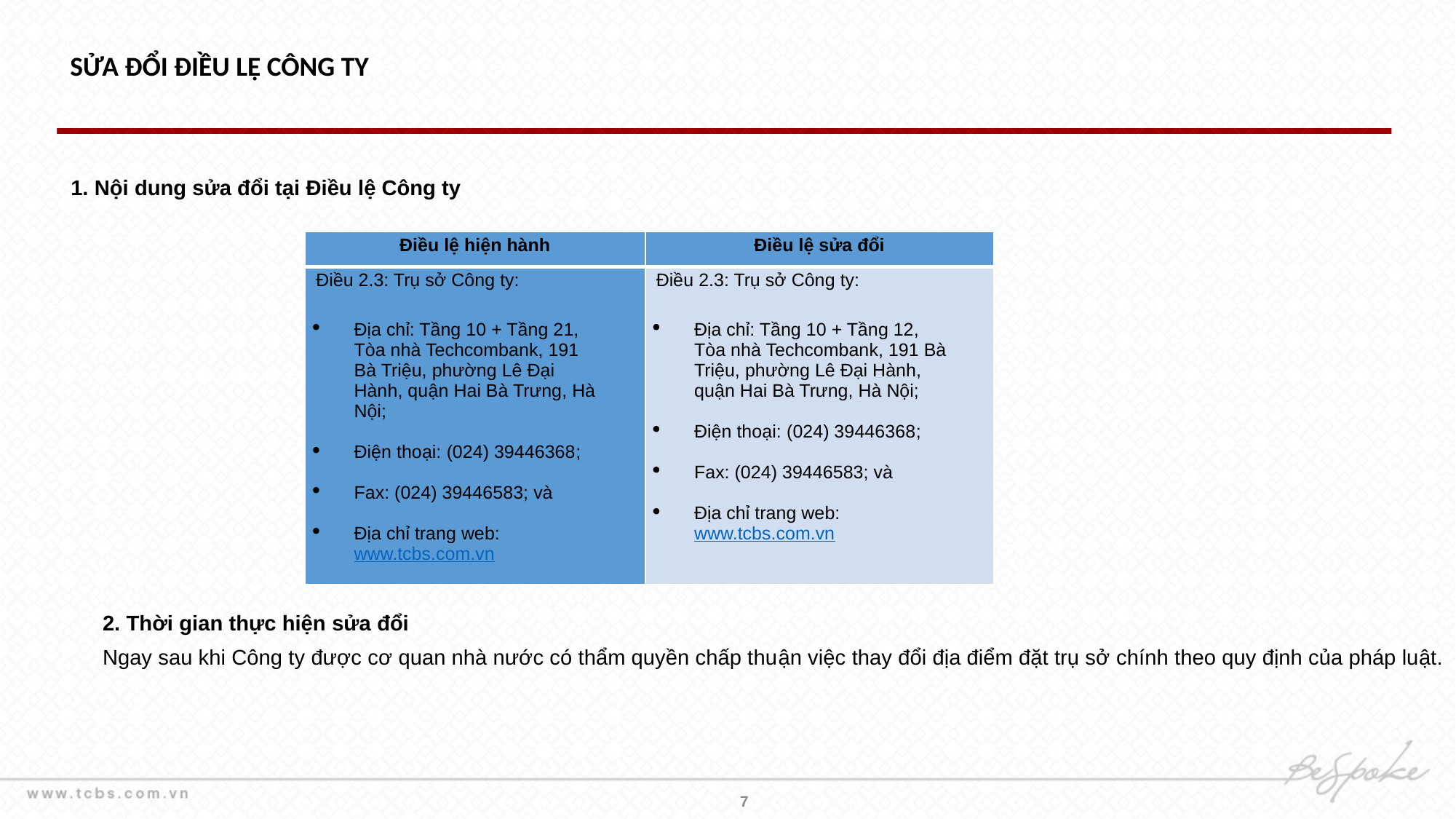

SỬA ĐỔI ĐIỀU LỆ CÔNG TY
1. Nội dung sửa đổi tại Điều lệ Công ty
| Điều lệ hiện hành | Điều lệ sửa đổi |
| --- | --- |
| Điều 2.3: Trụ sở Công ty:   Địa chỉ: Tầng 10 + Tầng 21, Tòa nhà Techcombank, 191 Bà Triệu, phường Lê Đại Hành, quận Hai Bà Trưng, Hà Nội;   Điện thoại: (024) 39446368;   Fax: (024) 39446583; và   Địa chỉ trang web: www.tcbs.com.vn | Điều 2.3: Trụ sở Công ty:   Địa chỉ: Tầng 10 + Tầng 12, Tòa nhà Techcombank, 191 Bà Triệu, phường Lê Đại Hành, quận Hai Bà Trưng, Hà Nội;   Điện thoại: (024) 39446368;   Fax: (024) 39446583; và   Địa chỉ trang web: www.tcbs.com.vn |
2. Thời gian thực hiện sửa đổi
Ngay sau khi Công ty được cơ quan nhà nước có thẩm quyền chấp thuận việc thay đổi địa điểm đặt trụ sở chính theo quy định của pháp luật.